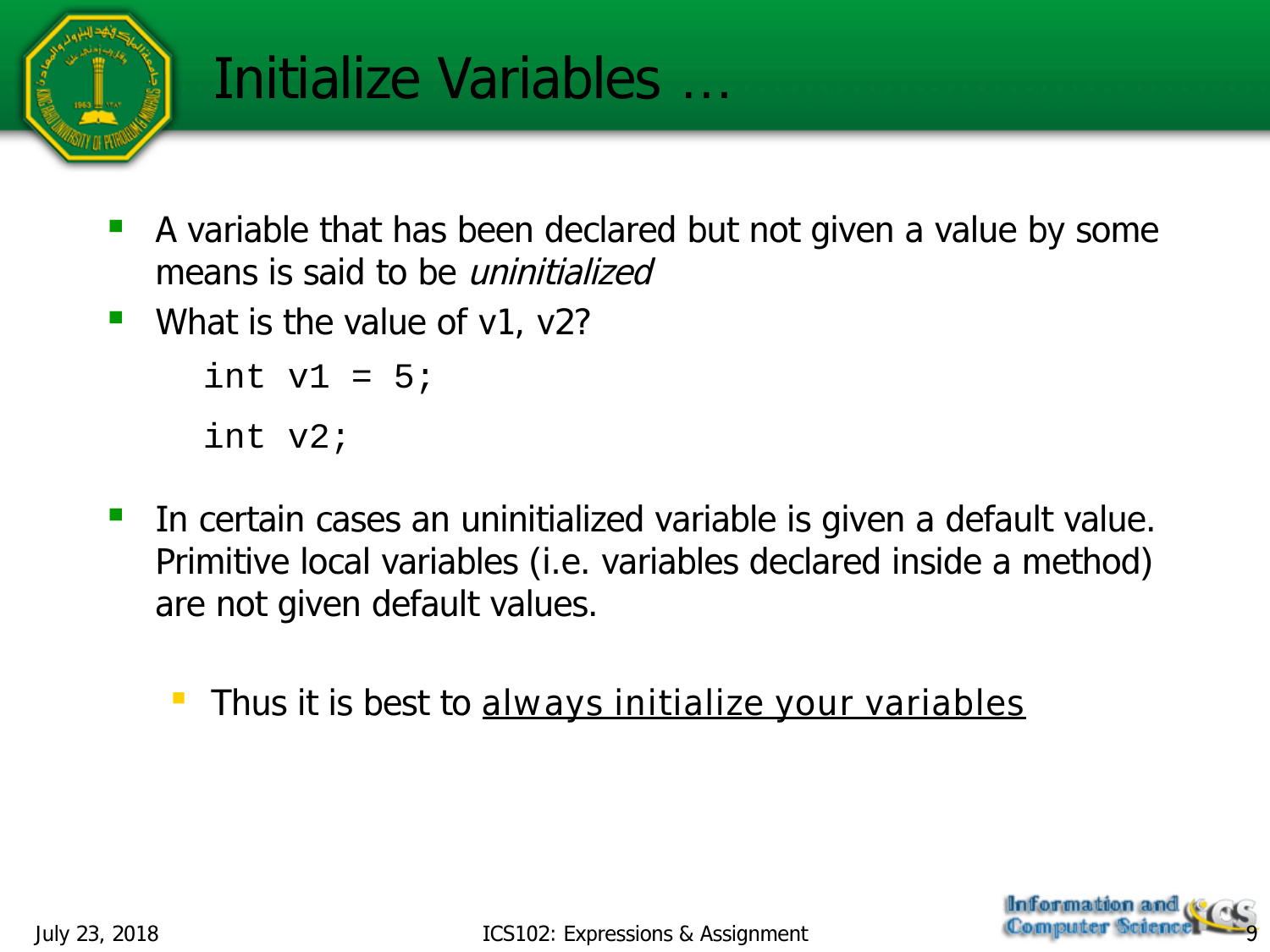

Initialize Variables …
A variable that has been declared but not given a value by some means is said to be uninitialized
What is the value of v1, v2?

In certain cases an uninitialized variable is given a default value. Primitive local variables (i.e. variables declared inside a method) are not given default values.

Thus it is best to always initialize your variables
int v1 = 5;
int v2;
July 23, 2018
ICS102: Expressions & Assignment
9